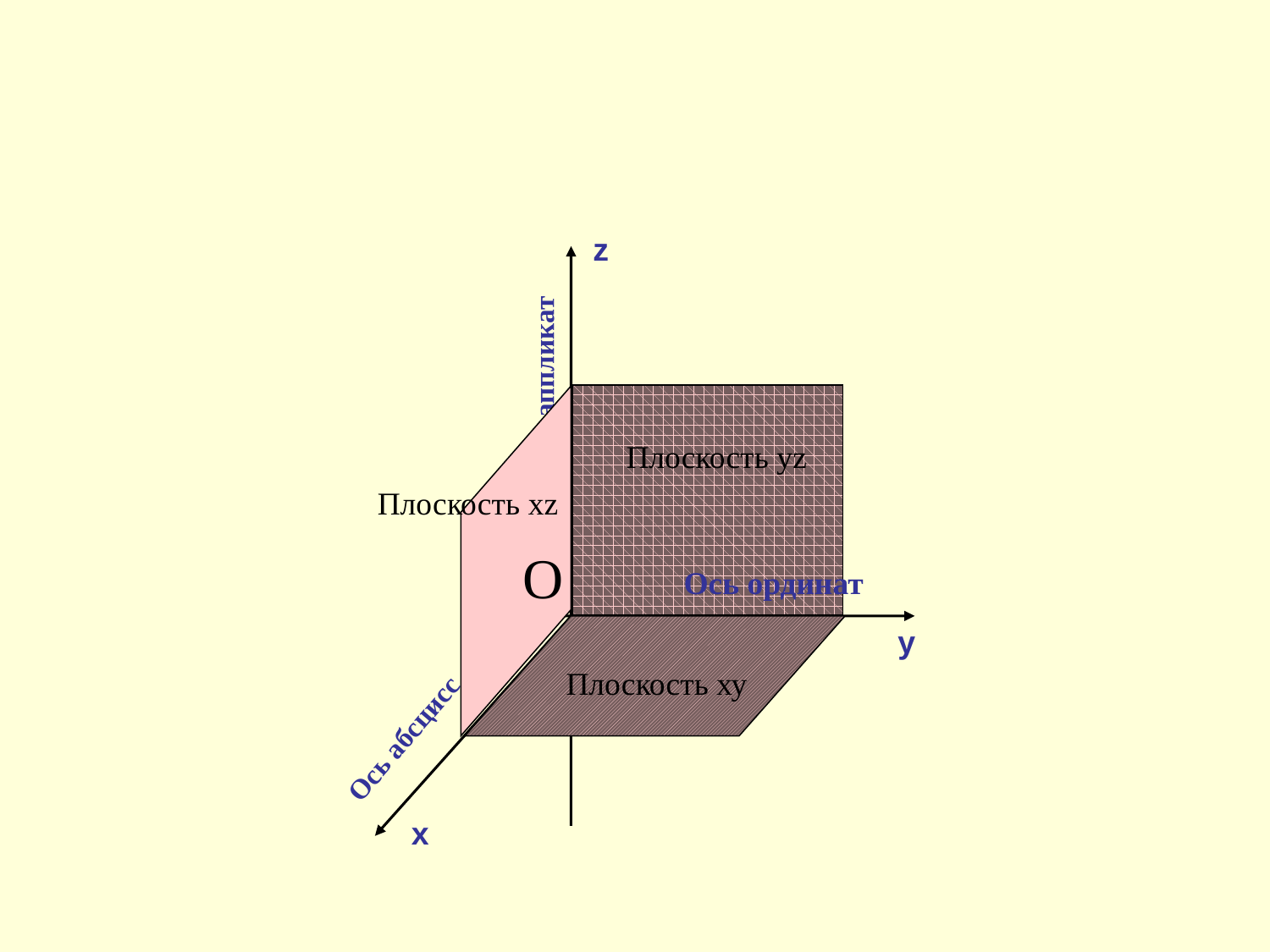

z

Ось аппликат

Плоскость уz
Плоскость xz

О

Ось ординат

y

Плоскость ху
Ось абсцисс
x